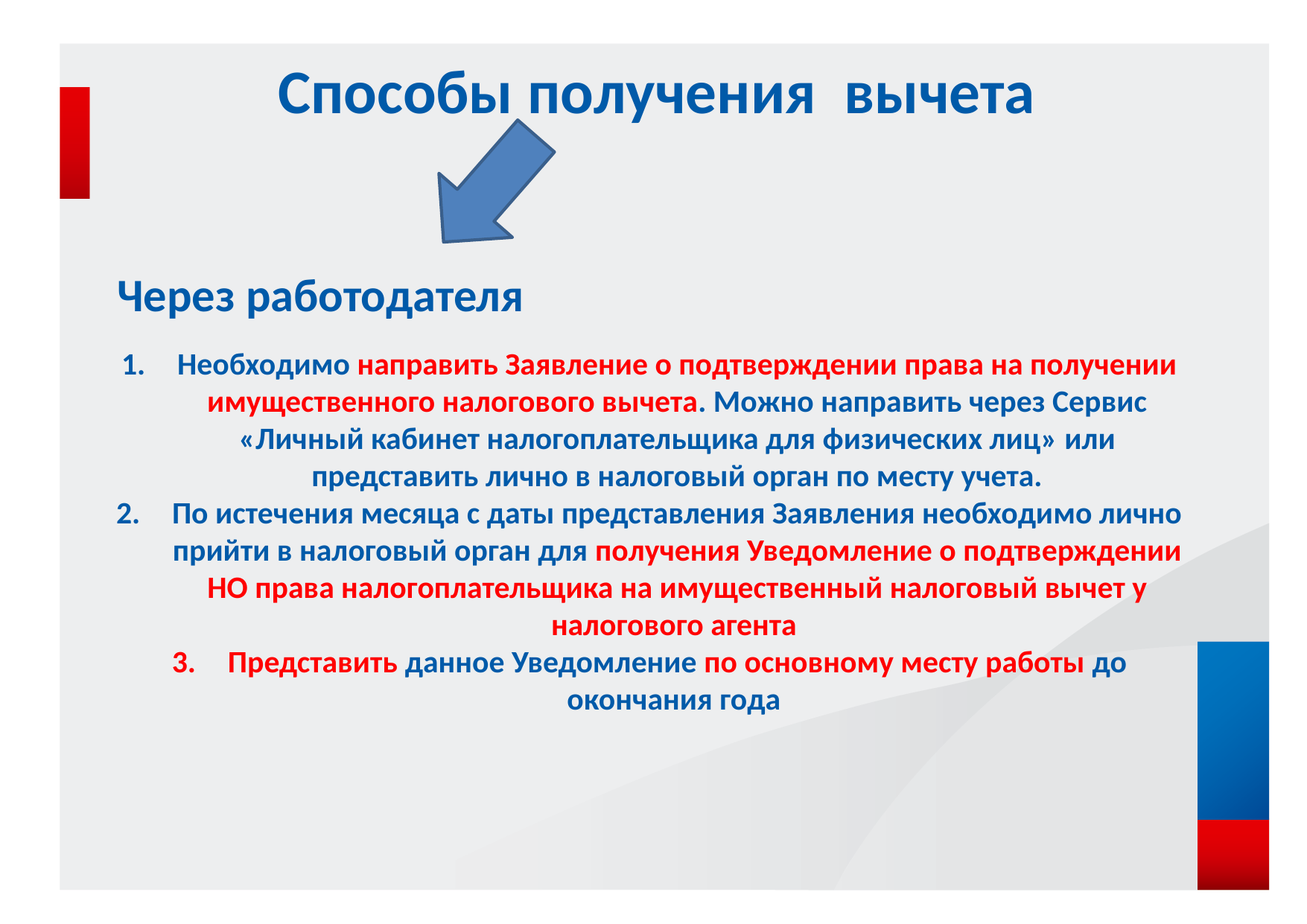

Способы получения  вычета

Через работодателя
Необходимо направить Заявление о подтверждении права на получении имущественного налогового вычета. Можно направить через Сервис «Личный кабинет налогоплательщика для физических лиц» или представить лично в налоговый орган по месту учета.
По истечения месяца с даты представления Заявления необходимо лично прийти в налоговый орган для получения Уведомление о подтверждении НО права налогоплательщика на имущественный налоговый вычет у налогового агента
Представить данное Уведомление по основному месту работы до окончания года